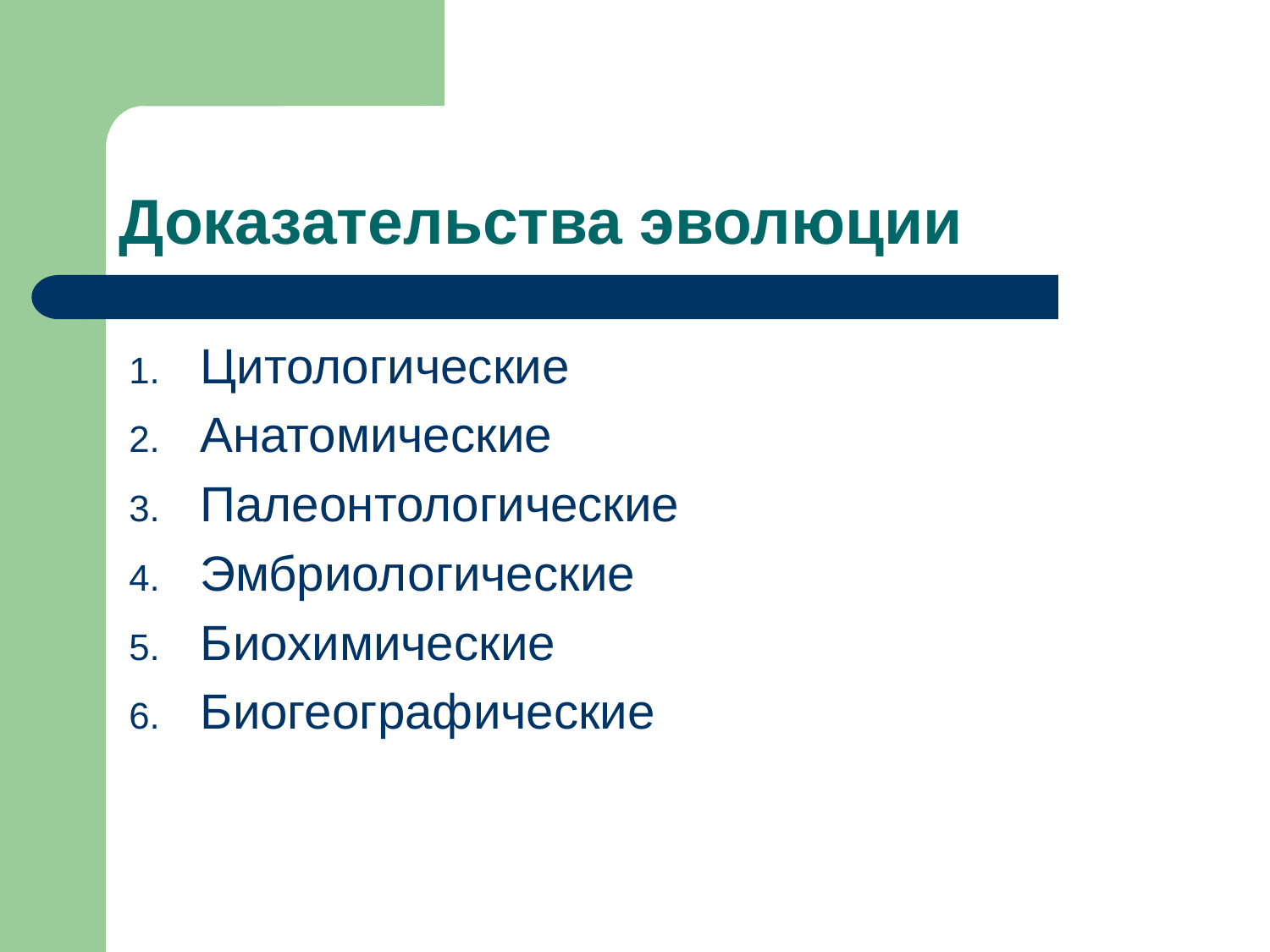

# Доказательства эволюции
Цитологические
Анатомические
Палеонтологические
Эмбриологические
Биохимические
Биогеографические